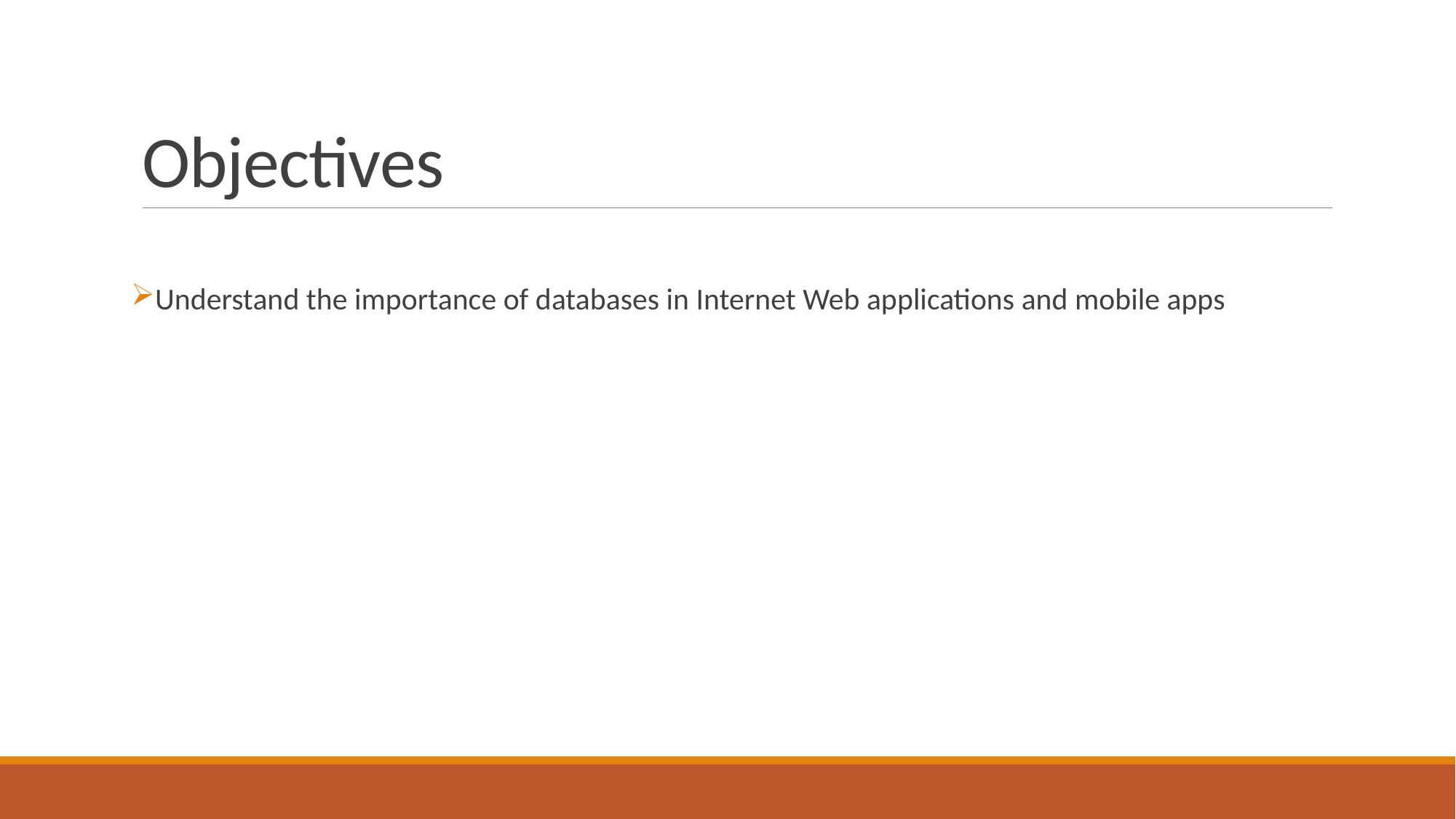

# Objectives

Understand the importance of databases in Internet Web applications and mobile apps